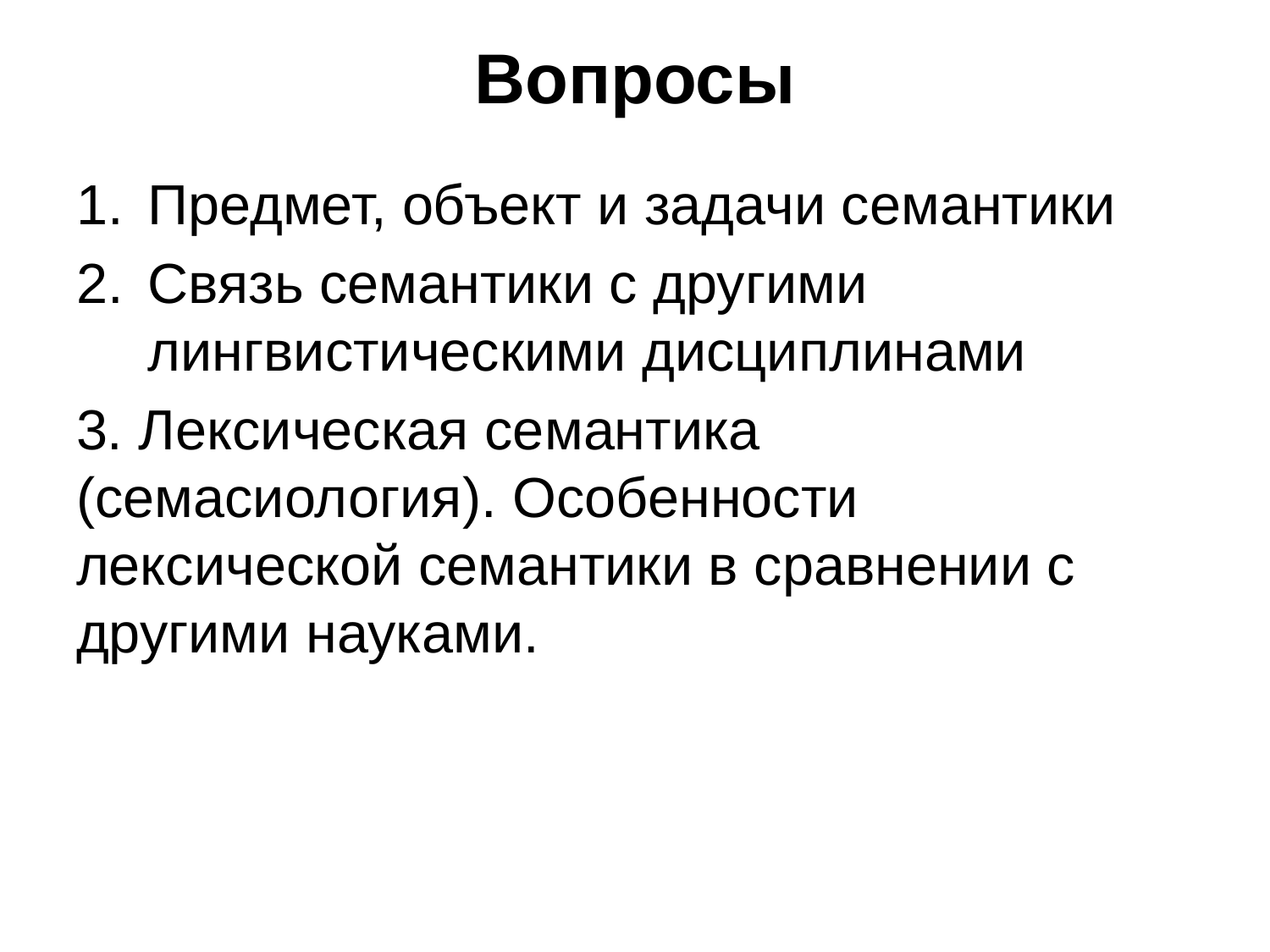

# Вопросы
Предмет, объект и задачи семантики
Связь семантики с другими лингвистическими дисциплинами
3. Лексическая семантика (семасиология). Особенности лексической семантики в сравнении с другими науками.